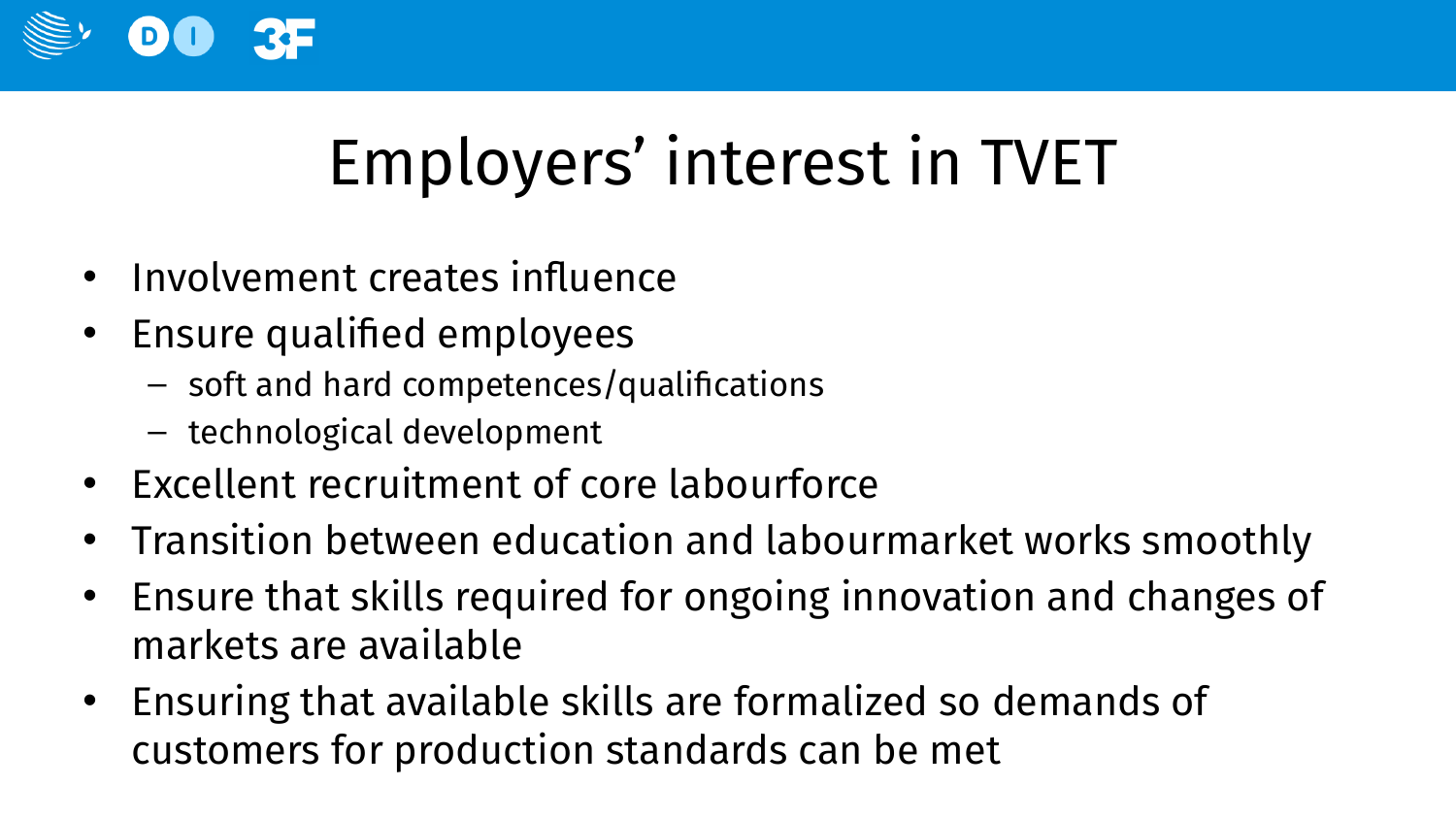

# Employers’ interest in TVET
Involvement creates influence
Ensure qualified employees
soft and hard competences/qualifications
technological development
Excellent recruitment of core labourforce
Transition between education and labourmarket works smoothly
Ensure that skills required for ongoing innovation and changes of markets are available
Ensuring that available skills are formalized so demands of customers for production standards can be met